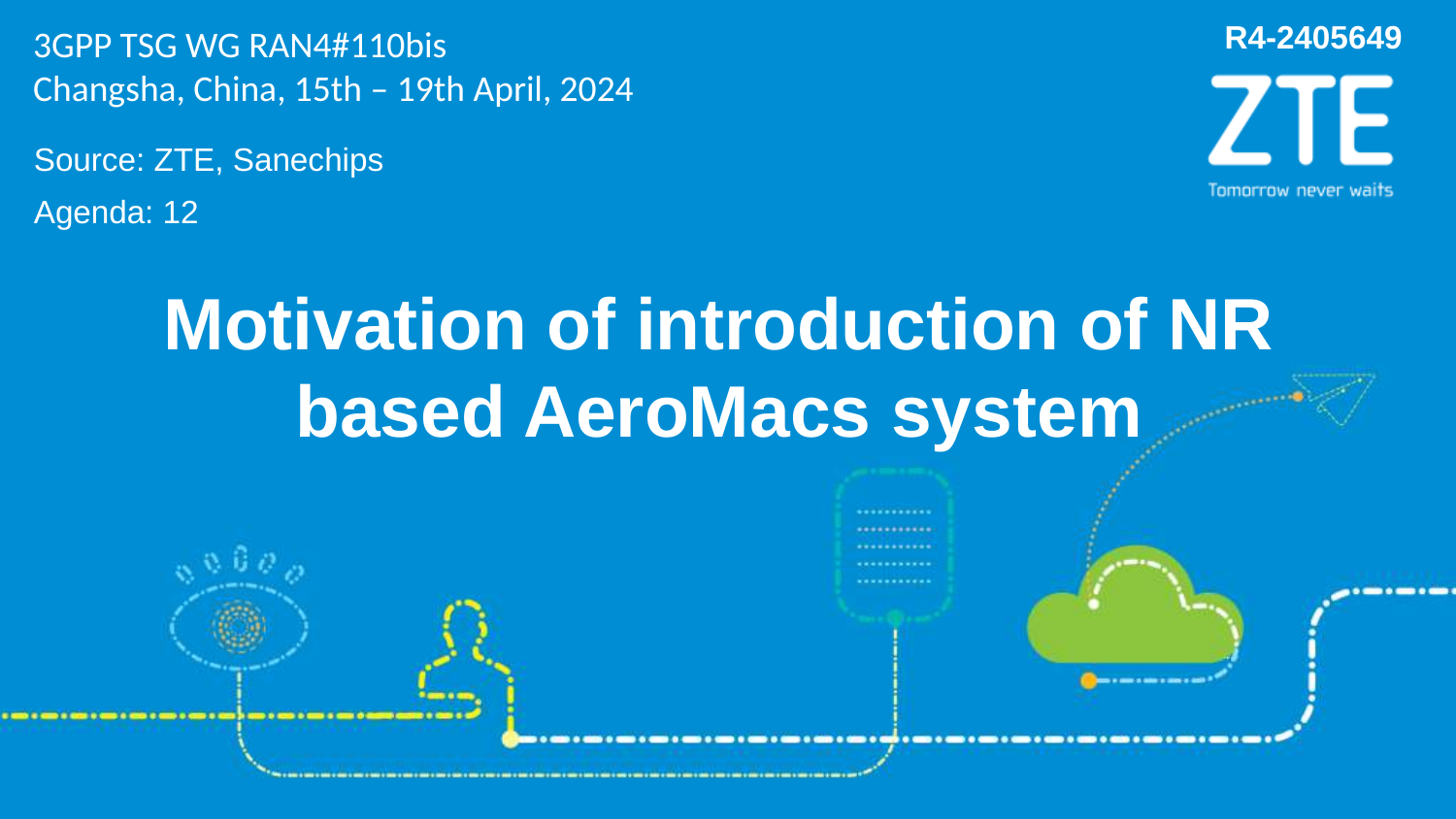

R4-2405649
3GPP TSG WG RAN4#110bis
Changsha, China, 15th – 19th April, 2024
Source: ZTE, Sanechips
Agenda: 12

Motivation of introduction of NR based AeroMacs system